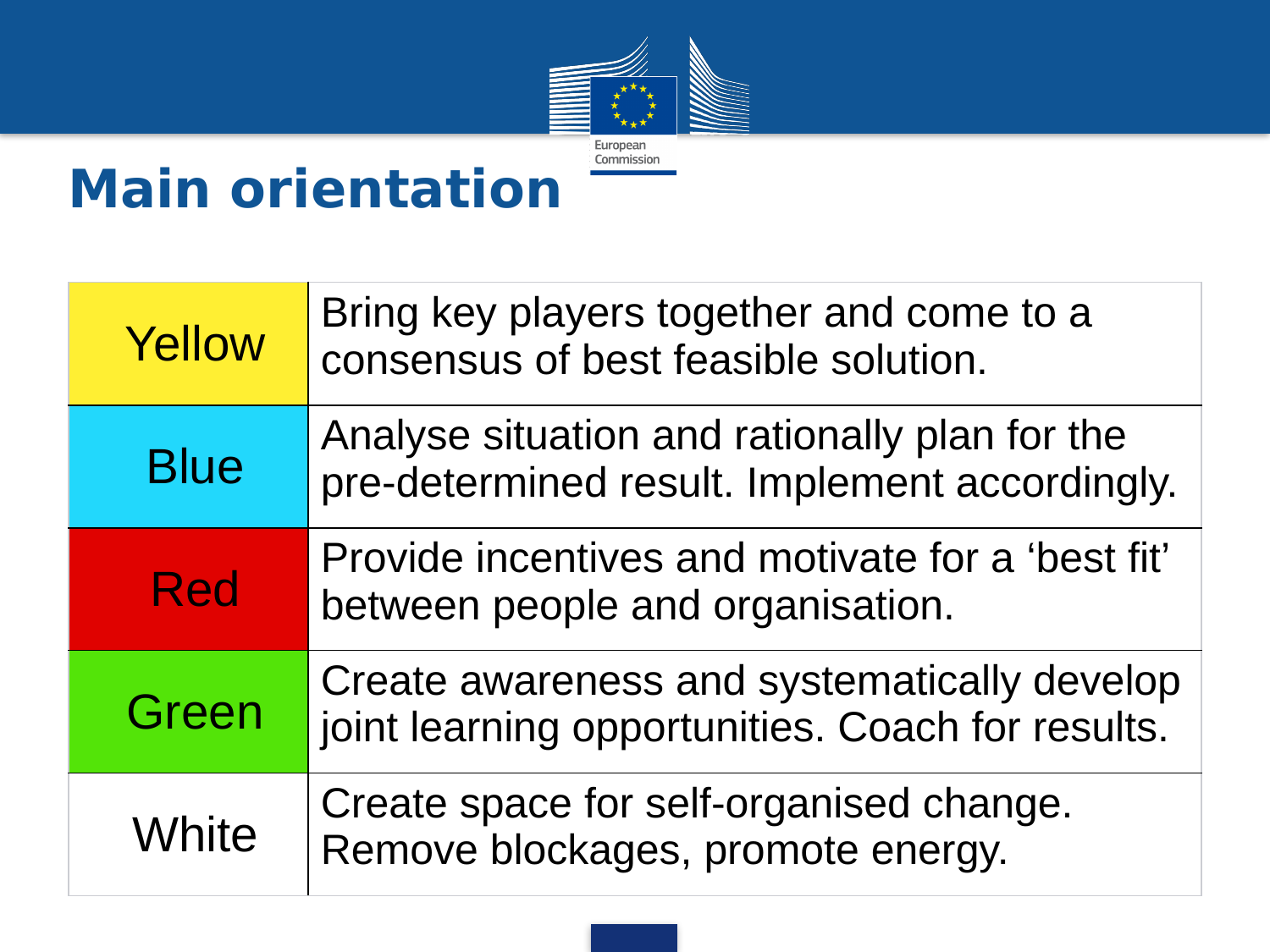

# Main orientation
| Yellow | Bring key players together and come to a consensus of best feasible solution. |
| --- | --- |
| Blue | Analyse situation and rationally plan for the pre-determined result. Implement accordingly. |
| Red | Provide incentives and motivate for a ‘best fit’ between people and organisation. |
| Green | Create awareness and systematically develop joint learning opportunities. Coach for results. |
| White | Create space for self-organised change. Remove blockages, promote energy. |